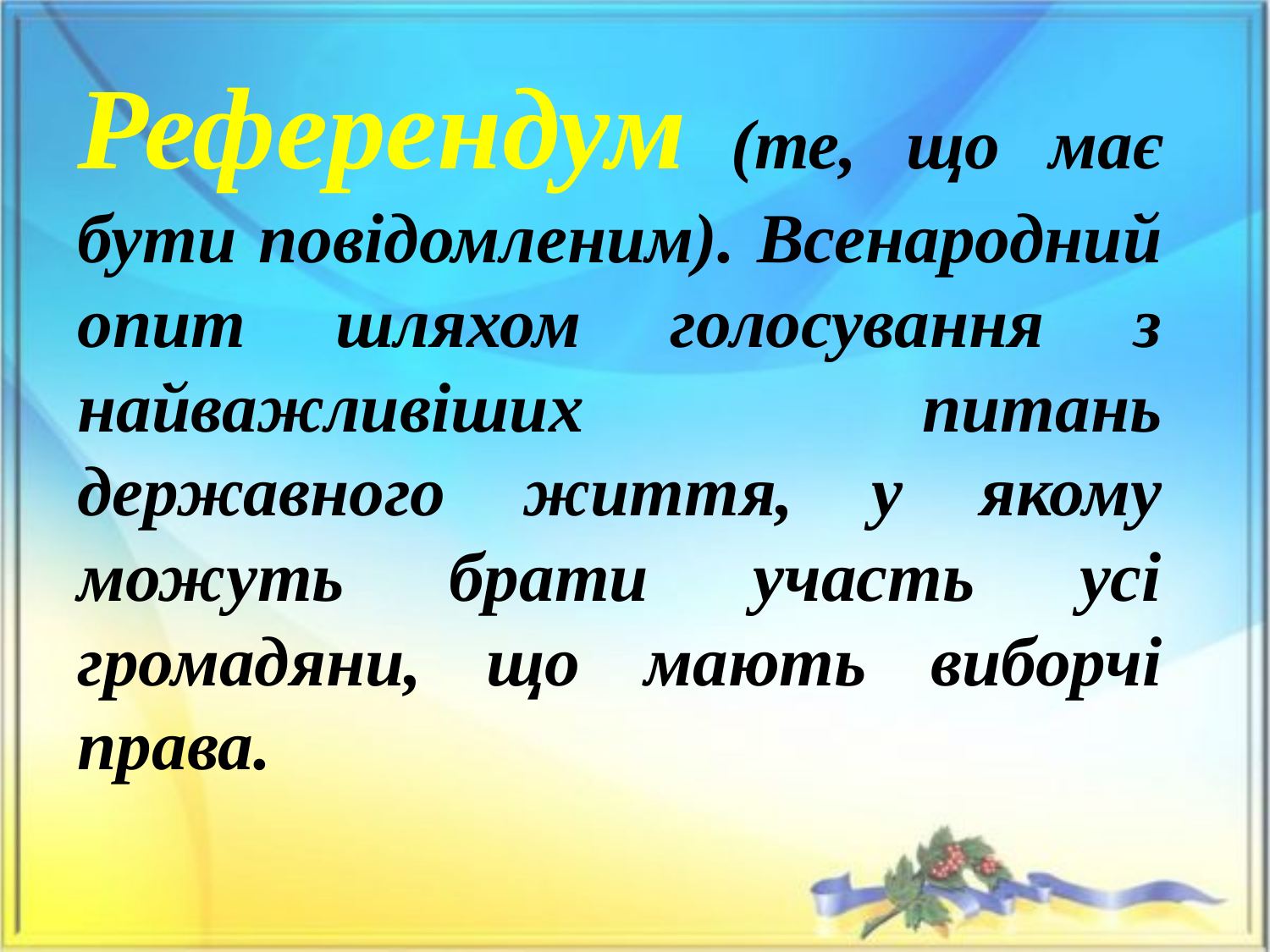

Референдум (те, що має бути повідомленим). Всенародний опит шляхом голосування з найважливіших питань державного життя, у якому можуть брати участь усі громадяни, що мають виборчі права.